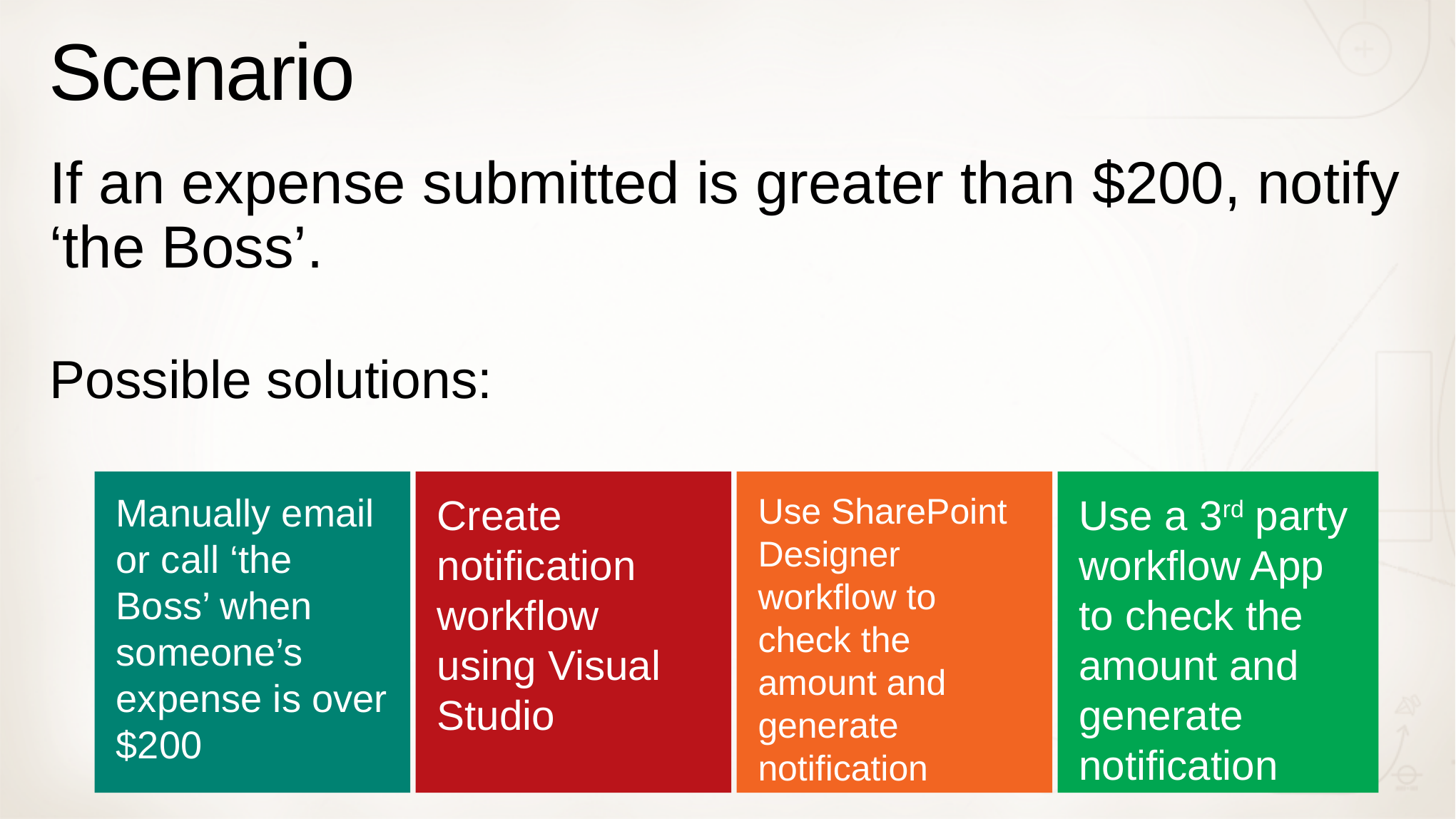

# Scenario
If an expense submitted is greater than $200, notify ‘the Boss’.

Possible solutions:
Manually email or call ‘the Boss’ when someone’s expense is over $200
Create notification workflow using Visual Studio
Use SharePoint Designer workflow to check the amount and generate notification
Use a 3rd party workflow App to check the amount and generate notification